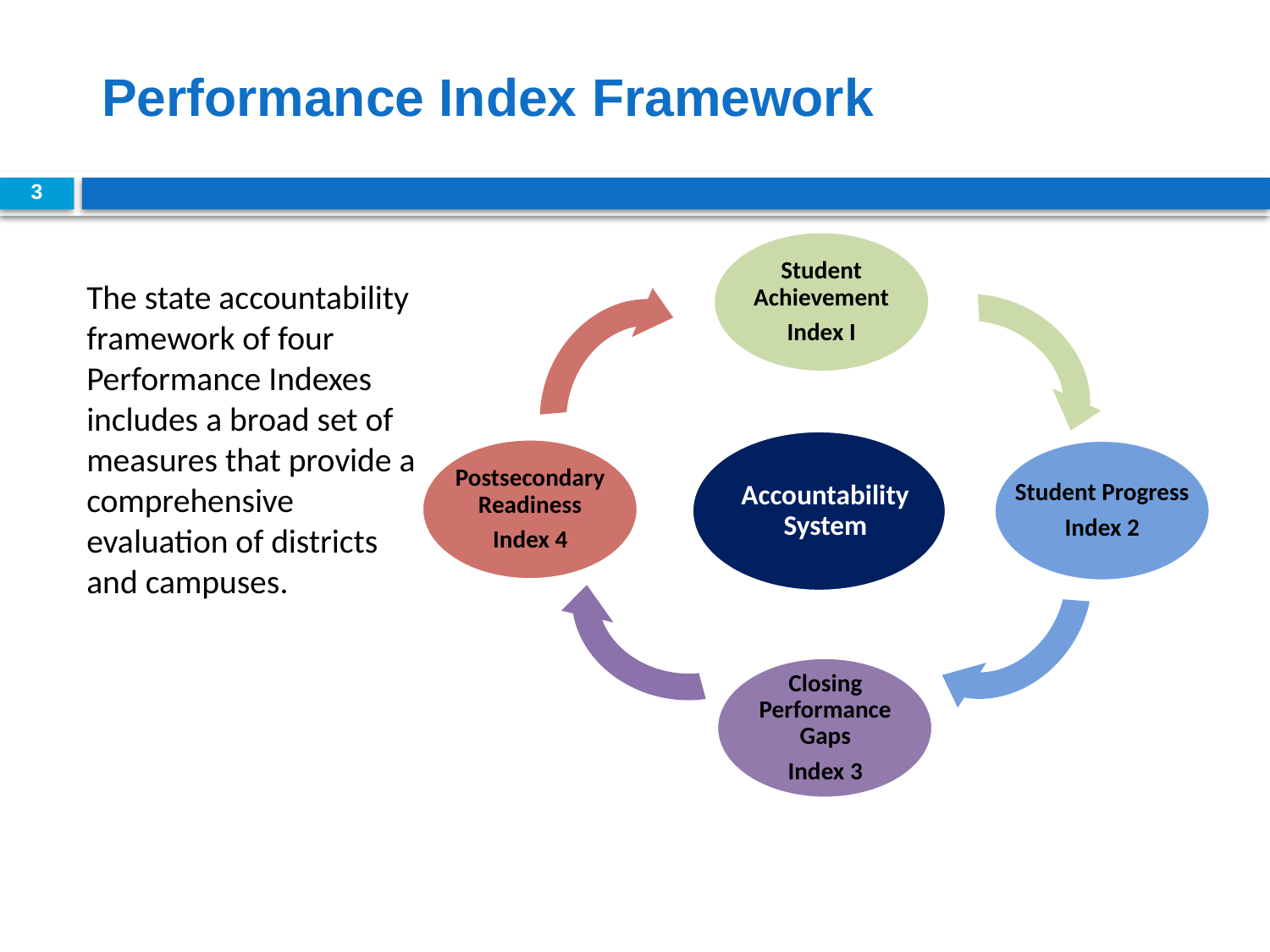

# Performance Index Framework
3

Student Achievement
Index I
The state accountability framework of four Performance Indexes includes a broad set of measures that provide a comprehensive evaluation of districts and campuses.

Accountability System

Postsecondary Readiness
Index 4

Student Progress
Index 2

Closing Performance Gaps
Index 3